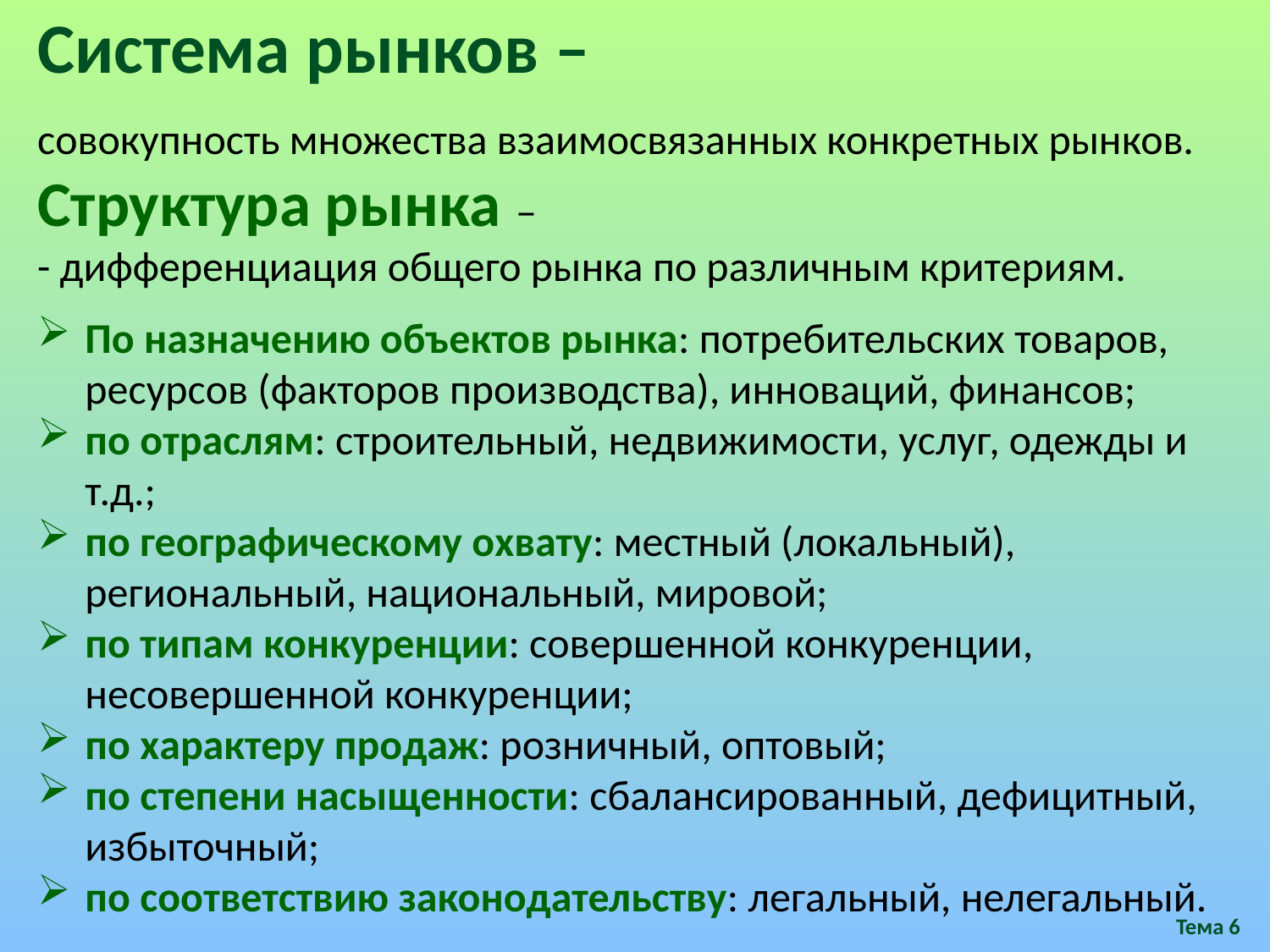

Система рынков –
совокупность множества взаимосвязанных конкретных рынков.
Структура рынка –
- дифференциация общего рынка по различным критериям.

По назначению объектов рынка: потребительских товаров, ресурсов (факторов производства), инноваций, финансов;
по отраслям: строительный, недвижимости, услуг, одежды и т.д.;
по географическому охвату: местный (локальный), региональный, национальный, мировой;
по типам конкуренции: совершенной конкуренции, несовершенной конкуренции;
по характеру продаж: розничный, оптовый;
по степени насыщенности: сбалансированный, дефицитный, избыточный;
по соответствию законодательству: легальный, нелегальный.

Тема 6